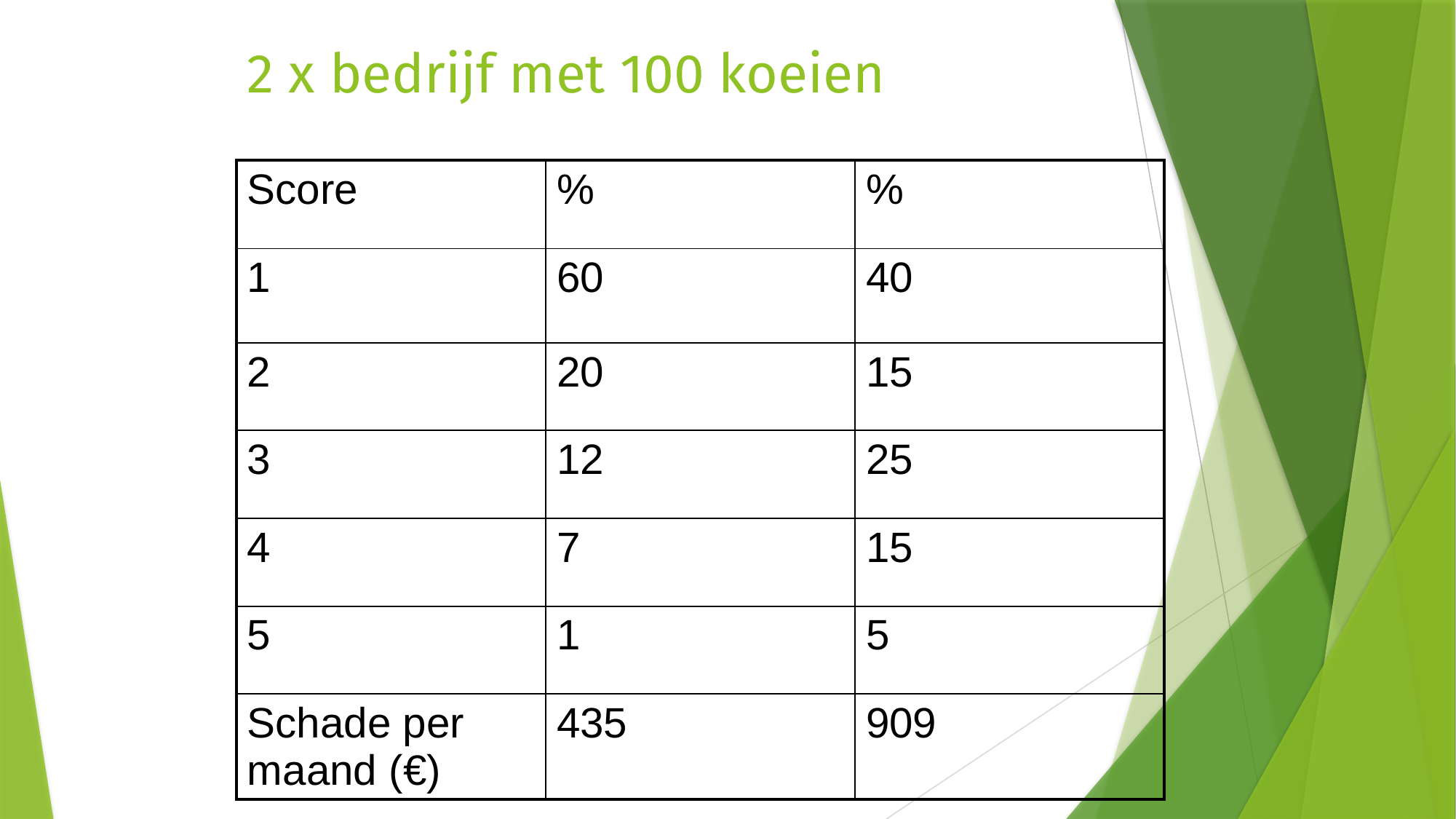

# 2 x bedrijf met 100 koeien
| Score | % | % |
| --- | --- | --- |
| 1 | 60 | 40 |
| 2 | 20 | 15 |
| 3 | 12 | 25 |
| 4 | 7 | 15 |
| 5 | 1 | 5 |
| Schade per maand (€) | 435 | 909 |